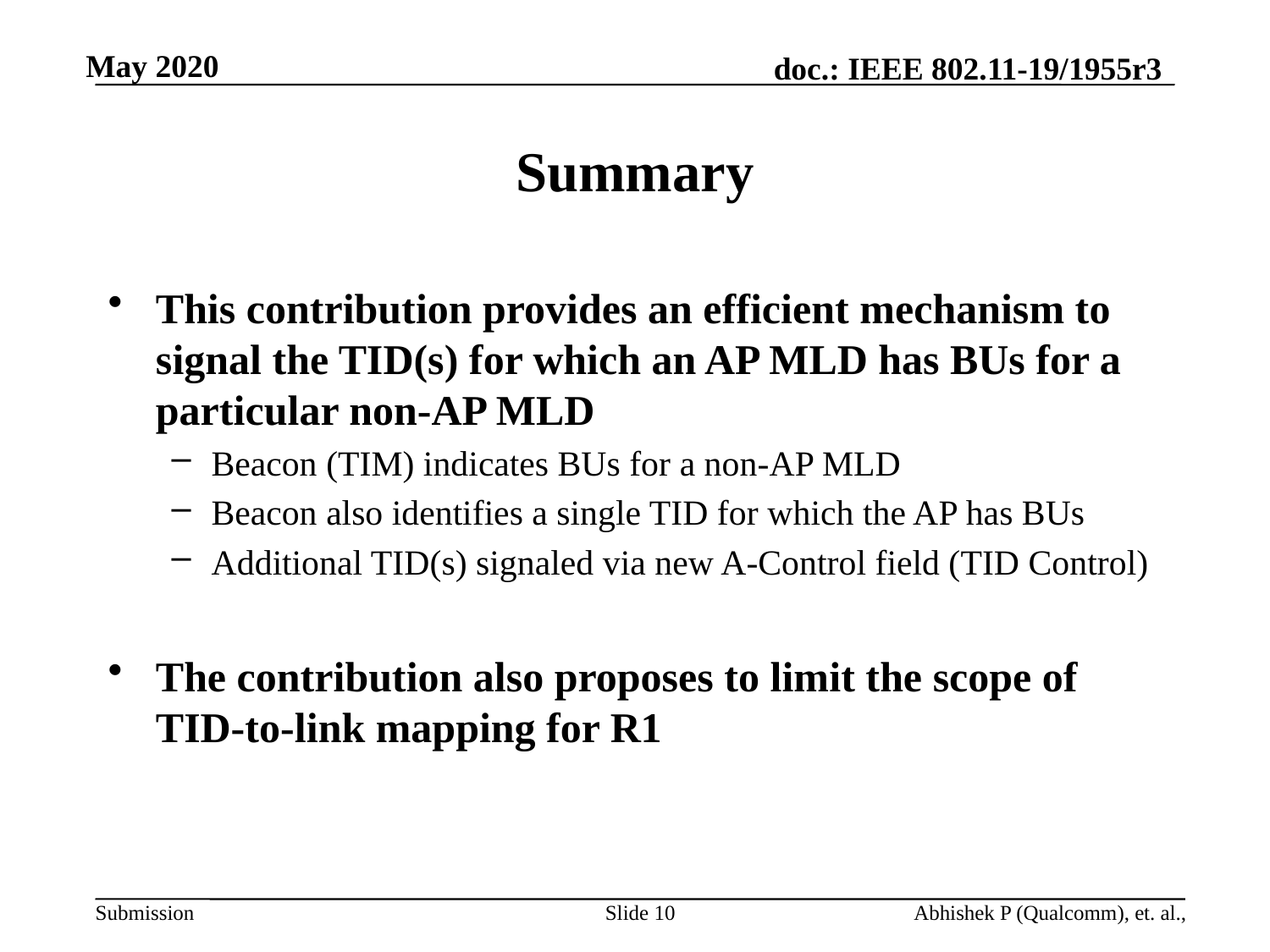

# Summary
This contribution provides an efficient mechanism to signal the TID(s) for which an AP MLD has BUs for a particular non-AP MLD
Beacon (TIM) indicates BUs for a non-AP MLD
Beacon also identifies a single TID for which the AP has BUs
Additional TID(s) signaled via new A-Control field (TID Control)

The contribution also proposes to limit the scope of TID-to-link mapping for R1
Slide 10
Abhishek P (Qualcomm), et. al.,